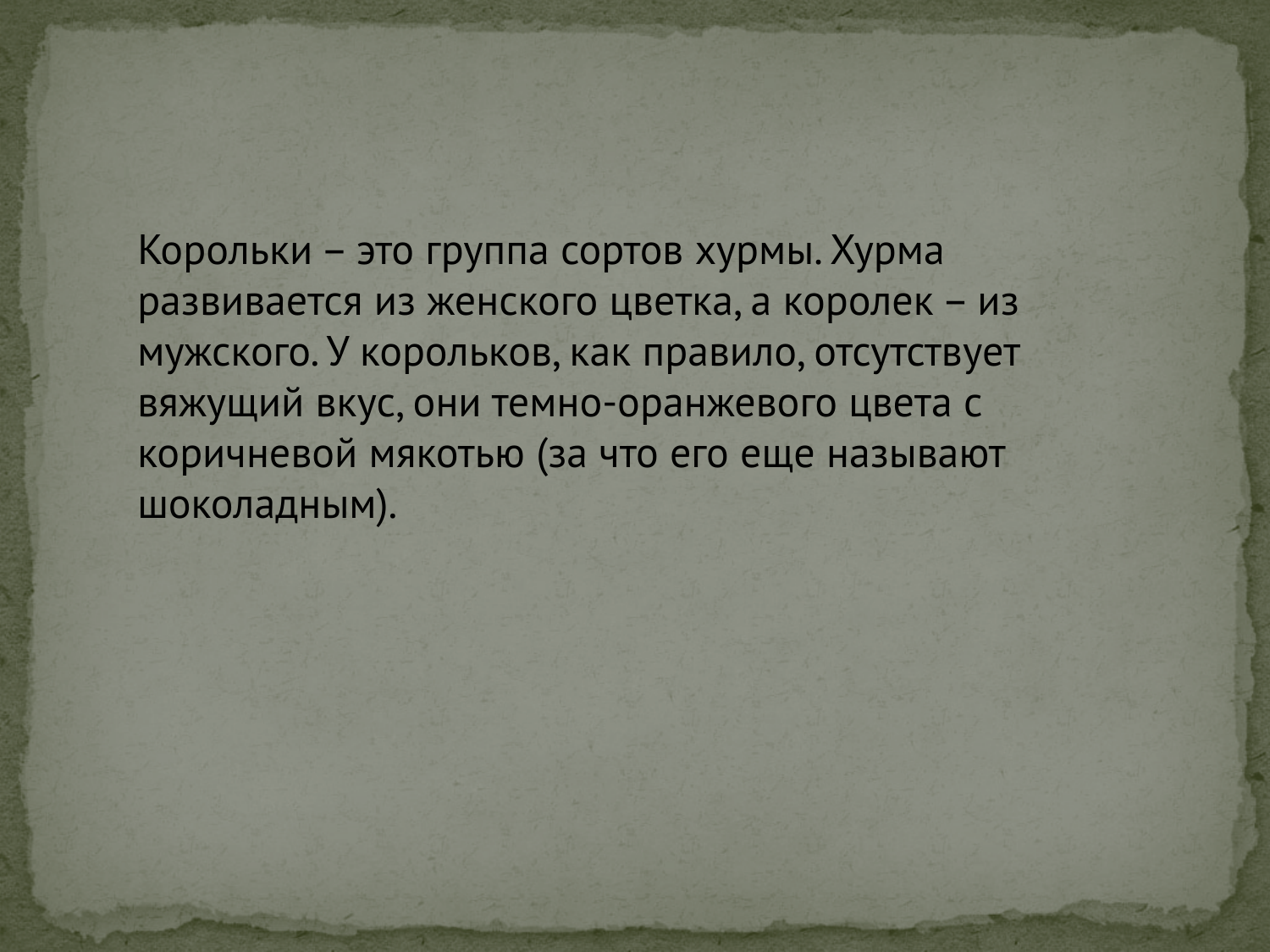

Корольки – это группа сортов хурмы. Хурма развивается из женского цветка, а королек – из мужского. У корольков, как правило, отсутствует вяжущий вкус, они темно-оранжевого цвета с коричневой мякотью (за что его еще называют шоколадным).